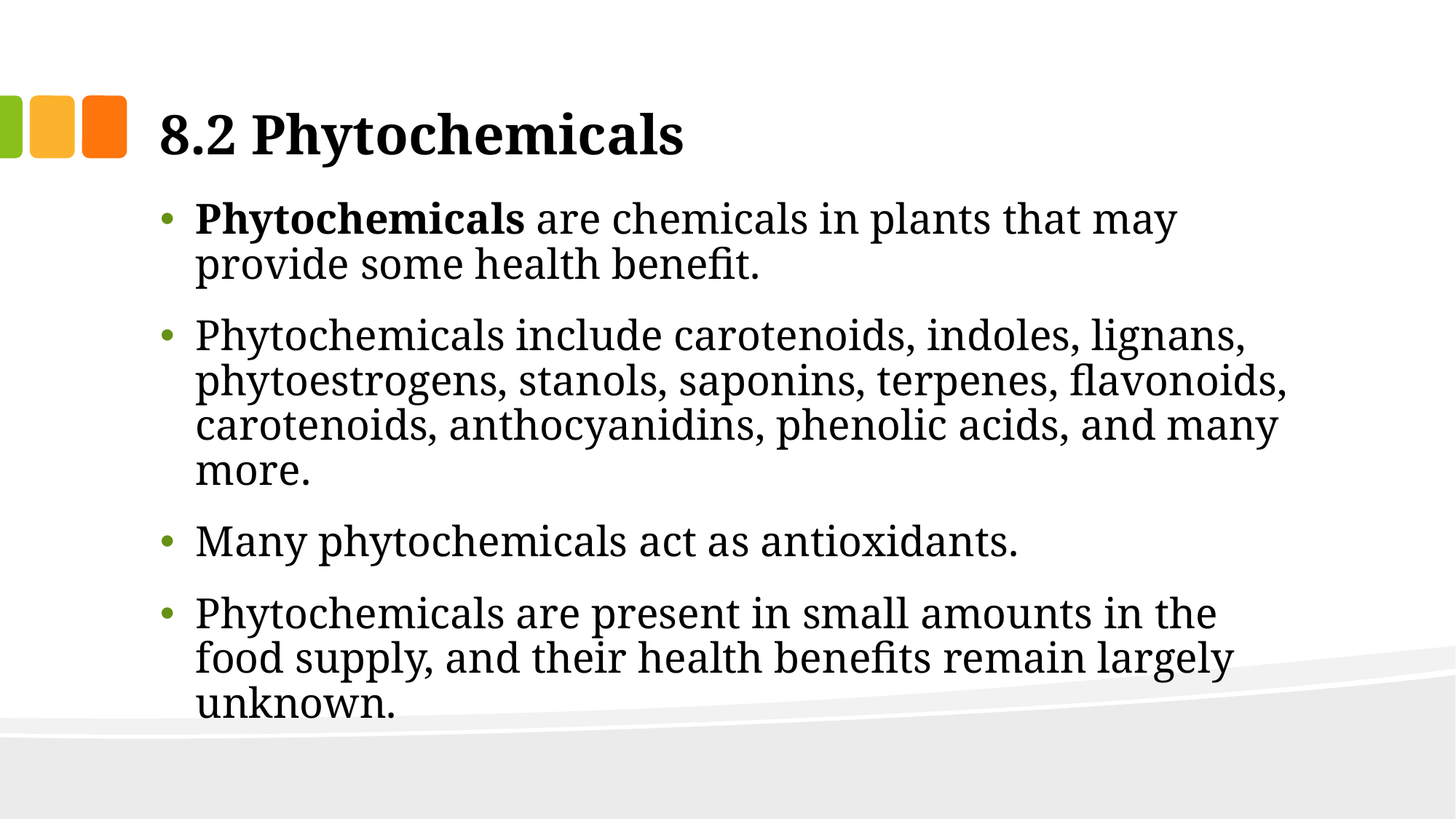

# 8.2 Phytochemicals
Phytochemicals are chemicals in plants that may provide some health benefit.
Phytochemicals include carotenoids, indoles, lignans, phytoestrogens, stanols, saponins, terpenes, flavonoids, carotenoids, anthocyanidins, phenolic acids, and many more.
Many phytochemicals act as antioxidants.
Phytochemicals are present in small amounts in the food supply, and their health benefits remain largely unknown.